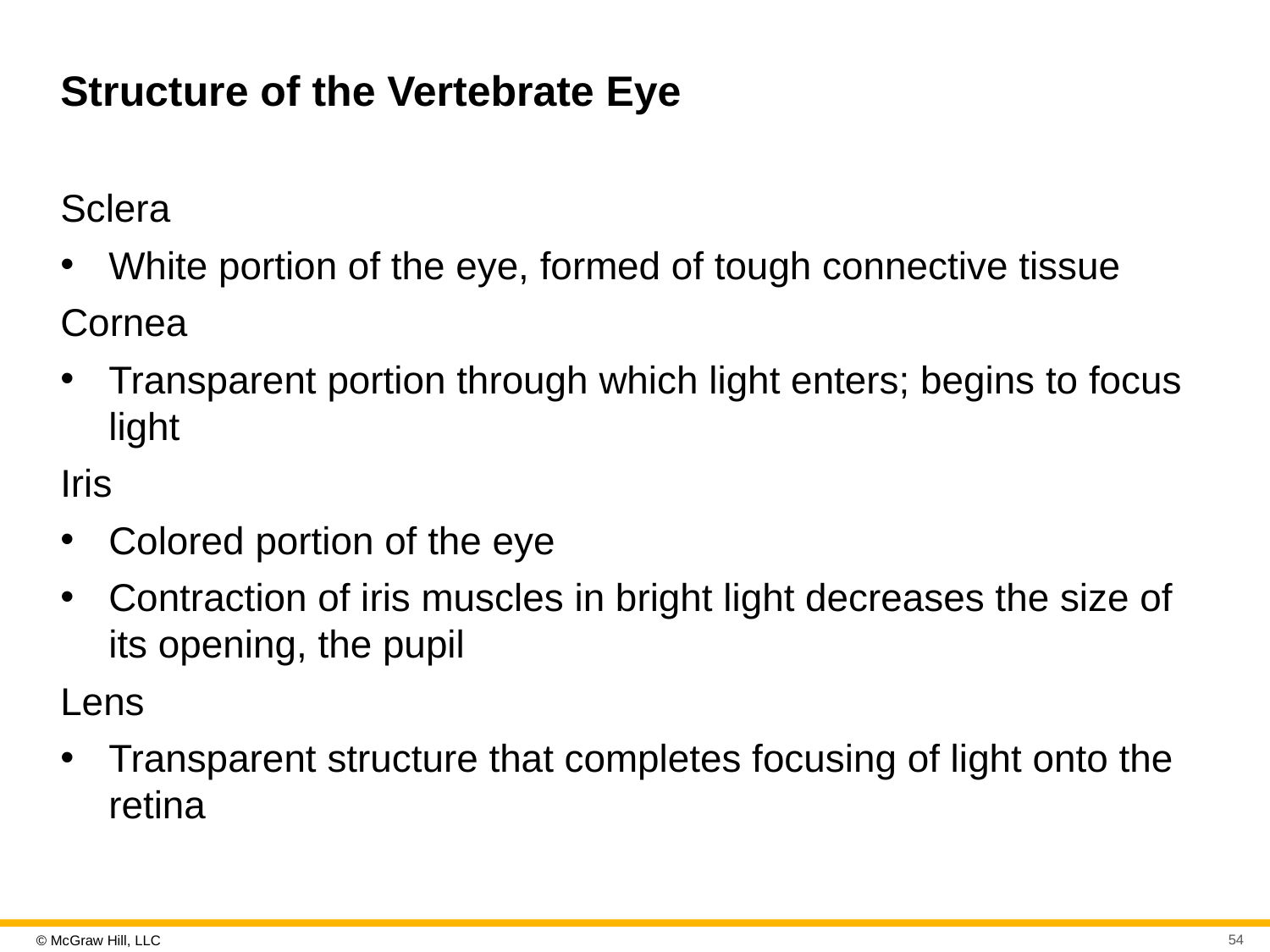

# Structure of the Vertebrate Eye
Sclera
White portion of the eye, formed of tough connective tissue
Cornea
Transparent portion through which light enters; begins to focus light
Iris
Colored portion of the eye
Contraction of iris muscles in bright light decreases the size of its opening, the pupil
Lens
Transparent structure that completes focusing of light onto the retina
54